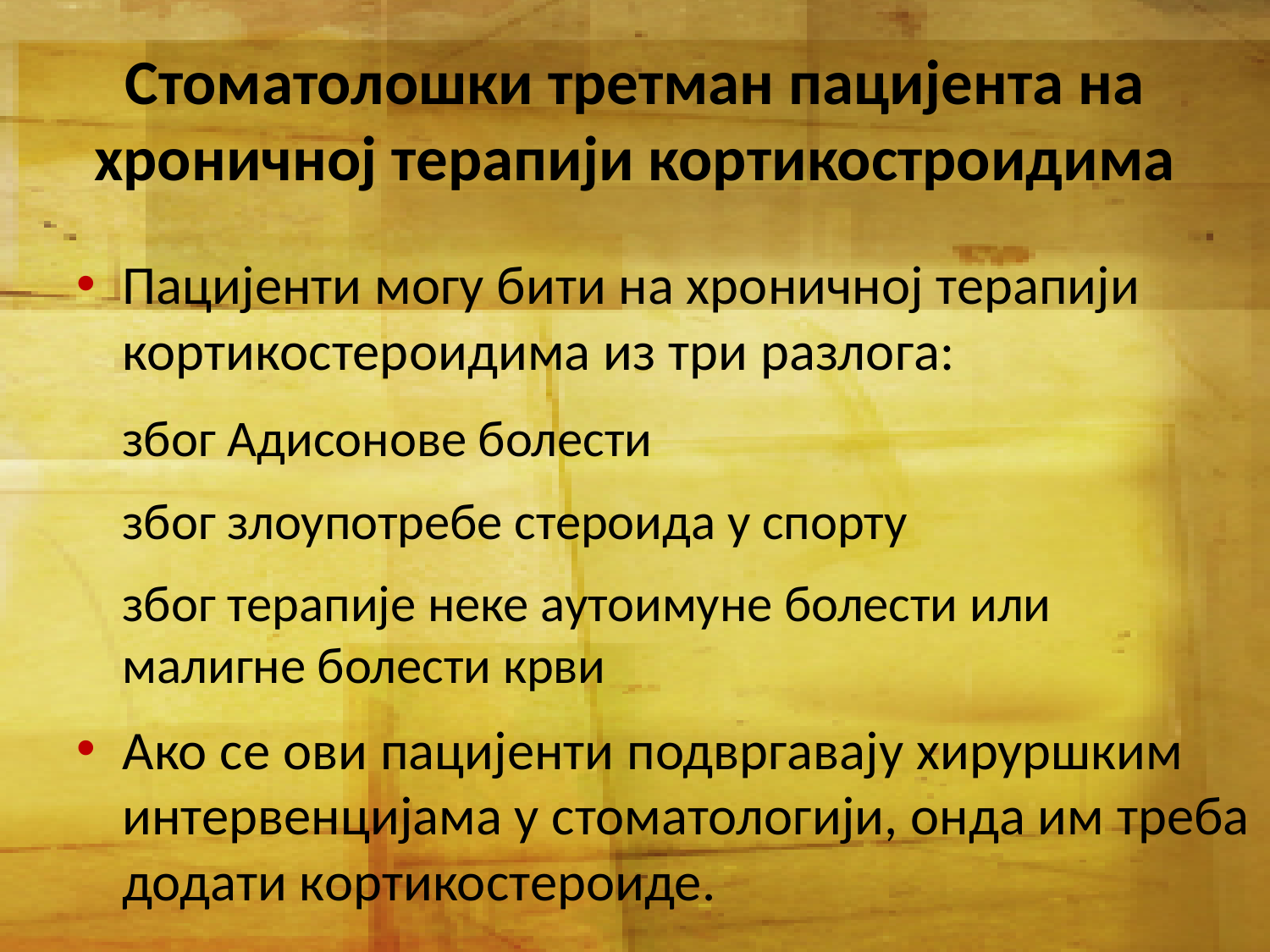

# Стоматолошки третман пацијента на хроничној терапији кортикостроидима
Пацијенти могу бити на хроничној терапији кортикостероидима из три разлога:
		због Адисонове болести
		због злоупотребе стероида у спорту
		због терапије неке аутоимуне болести или 	малигне болести крви
Ако се ови пацијенти подвргавају хируршким интервенцијама у стоматологији, онда им треба додати кортикостероиде.